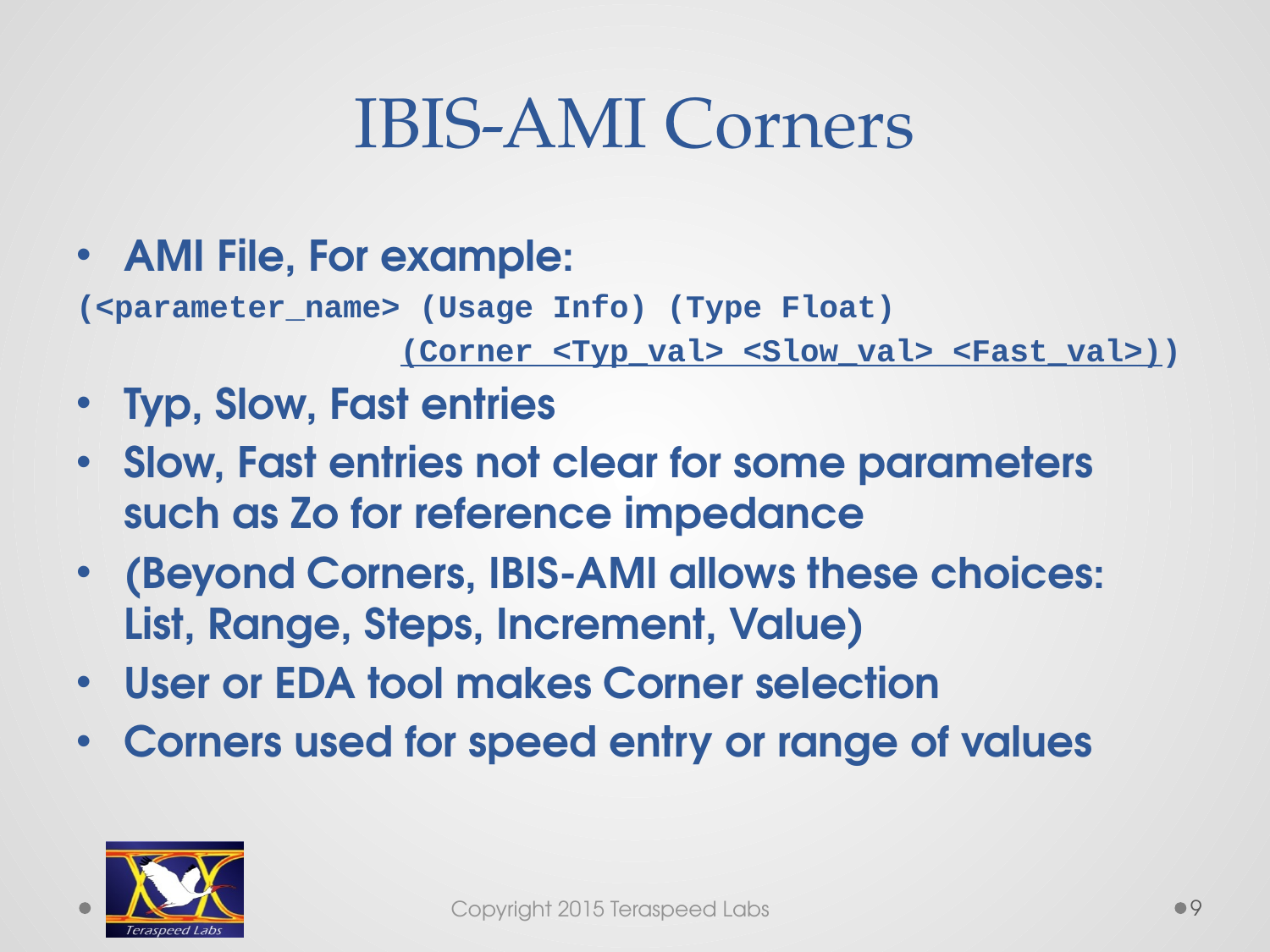

# IBIS-AMI Corners
AMI File, For example:
(<parameter_name> (Usage Info) (Type Float)
                 (Corner <Typ_val> <Slow_val> <Fast_val>))
Typ, Slow, Fast entries
Slow, Fast entries not clear for some parameters such as Zo for reference impedance
(Beyond Corners, IBIS-AMI allows these choices:  List, Range, Steps, Increment, Value)
User or EDA tool makes Corner selection
Corners used for speed entry or range of values
9
Copyright 2015 Teraspeed Labs